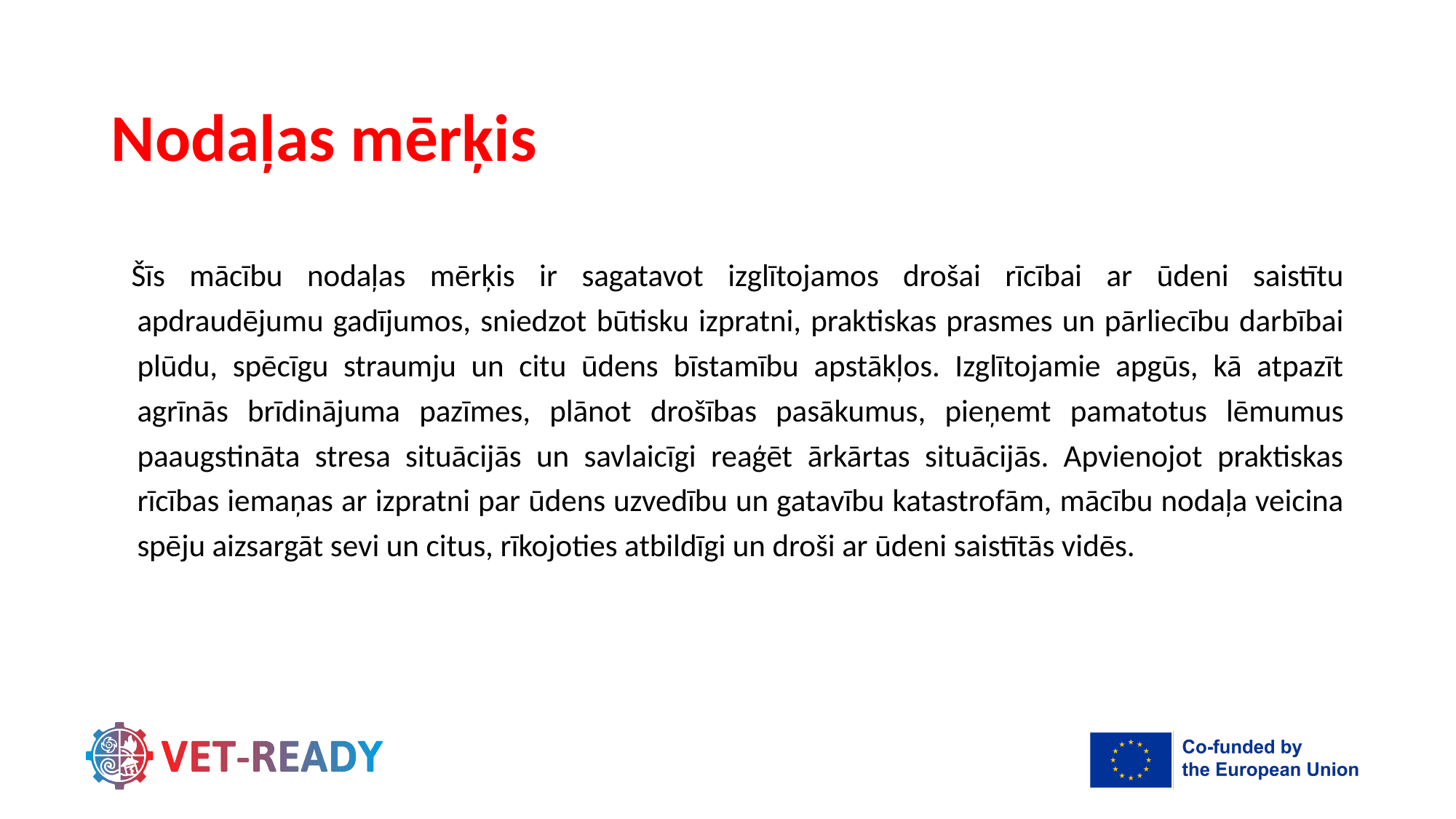

# Nodaļas mērķis
Šīs mācību nodaļas mērķis ir sagatavot izglītojamos drošai rīcībai ar ūdeni saistītu apdraudējumu gadījumos, sniedzot būtisku izpratni, praktiskas prasmes un pārliecību darbībai plūdu, spēcīgu straumju un citu ūdens bīstamību apstākļos. Izglītojamie apgūs, kā atpazīt agrīnās brīdinājuma pazīmes, plānot drošības pasākumus, pieņemt pamatotus lēmumus paaugstināta stresa situācijās un savlaicīgi reaģēt ārkārtas situācijās. Apvienojot praktiskas rīcības iemaņas ar izpratni par ūdens uzvedību un gatavību katastrofām, mācību nodaļa veicina spēju aizsargāt sevi un citus, rīkojoties atbildīgi un droši ar ūdeni saistītās vidēs.